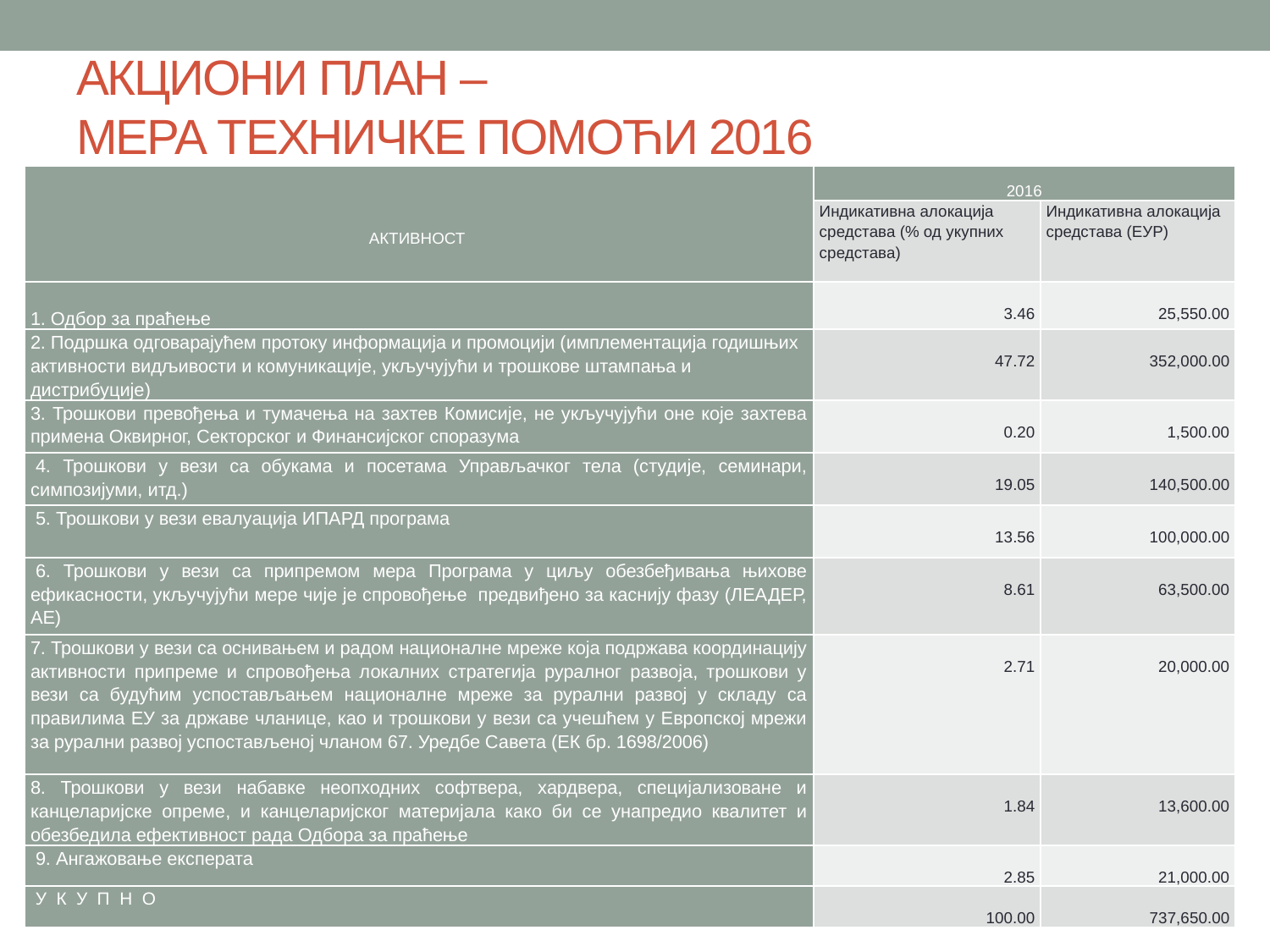

# АКЦИОНИ ПЛАН – МЕРА ТЕХНИЧКЕ ПОМОЋИ 2016
| АКТИВНОСТ | 2016 |  |
| --- | --- | --- |
|  | Индикативна алокација средстава (% од укупних средстава) | Индикативна алокација средстава (ЕУР) |
| 1. Одбор за праћење | 3.46 | 25,550.00 |
| 2. Подршка одговарајућем протоку информација и промоцији (имплементација годишњих активности видљивости и комуникације, укључујући и трошкове штампања и дистрибуције) | 47.72 | 352,000.00 |
| 3. Трошкови превођења и тумачења на захтев Комисије, не укључујући оне које захтева примена Оквирног, Секторског и Финансијског споразума | 0.20 | 1,500.00 |
| 4. Трошкови у вези са обукама и посетама Управљачког тела (студије, семинари, симпозијуми, итд.) | 19.05 | 140,500.00 |
| 5. Трошкови у вези евалуација ИПАРД програма | 13.56 | 100,000.00 |
| 6. Трошкови у вези са припремом мера Програма у циљу обезбеђивања њихове ефикасности, укључујући мере чије је спровођење предвиђено за каснију фазу (ЛЕАДЕР, АЕ) | 8.61 | 63,500.00 |
| 7. Трошкови у вези са оснивањем и радом националне мреже која подржава координацију активности припреме и спровођења локалних стратегија руралног развоја, трошкови у вези са будућим успостављањем националне мреже за рурални развој у складу са правилима ЕУ за државе чланице, као и трошкови у вези са учешћем у Европској мрежи за рурални развој успостављеној чланом 67. Уредбе Савета (ЕК бр. 1698/2006) | 2.71 | 20,000.00 |
| 8. Трошкови у вези набавке неопходних софтвера, хардвера, специјализоване и канцеларијске опреме, и канцеларијског материјала како би се унапредио квалитет и обезбедила ефективност рада Одбора за праћење | 1.84 | 13,600.00 |
| 9. Ангажовање експерата | 2.85 | 21,000.00 |
| У К У П Н О | 100.00 | 737,650.00 |